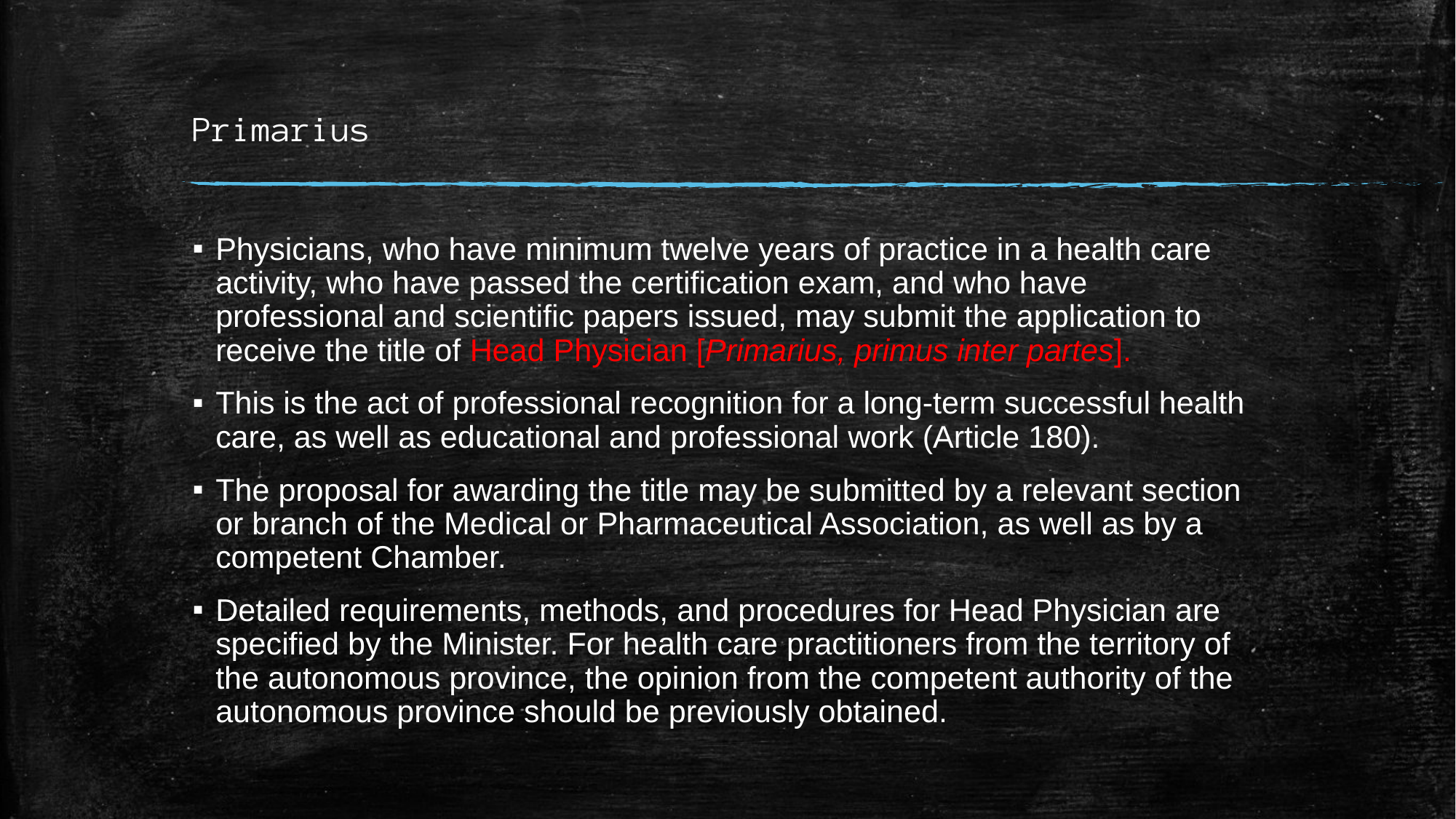

# Primarius
Physicians, who have minimum twelve years of practice in a health care activity, who have passed the certiﬁcation exam, and who have professional and scientiﬁc papers issued, may submit the application to receive the title of Head Physician [Primarius, primus inter partes].
This is the act of professional recognition for a long-term successful health care, as well as educational and professional work (Article 180).
The proposal for awarding the title may be submitted by a relevant section or branch of the Medical or Pharmaceutical Association, as well as by a competent Chamber.
Detailed requirements, methods, and procedures for Head Physician are speciﬁed by the Minister. For health care practitioners from the territory of the autonomous province, the opinion from the competent authority of the autonomous province should be previously obtained.